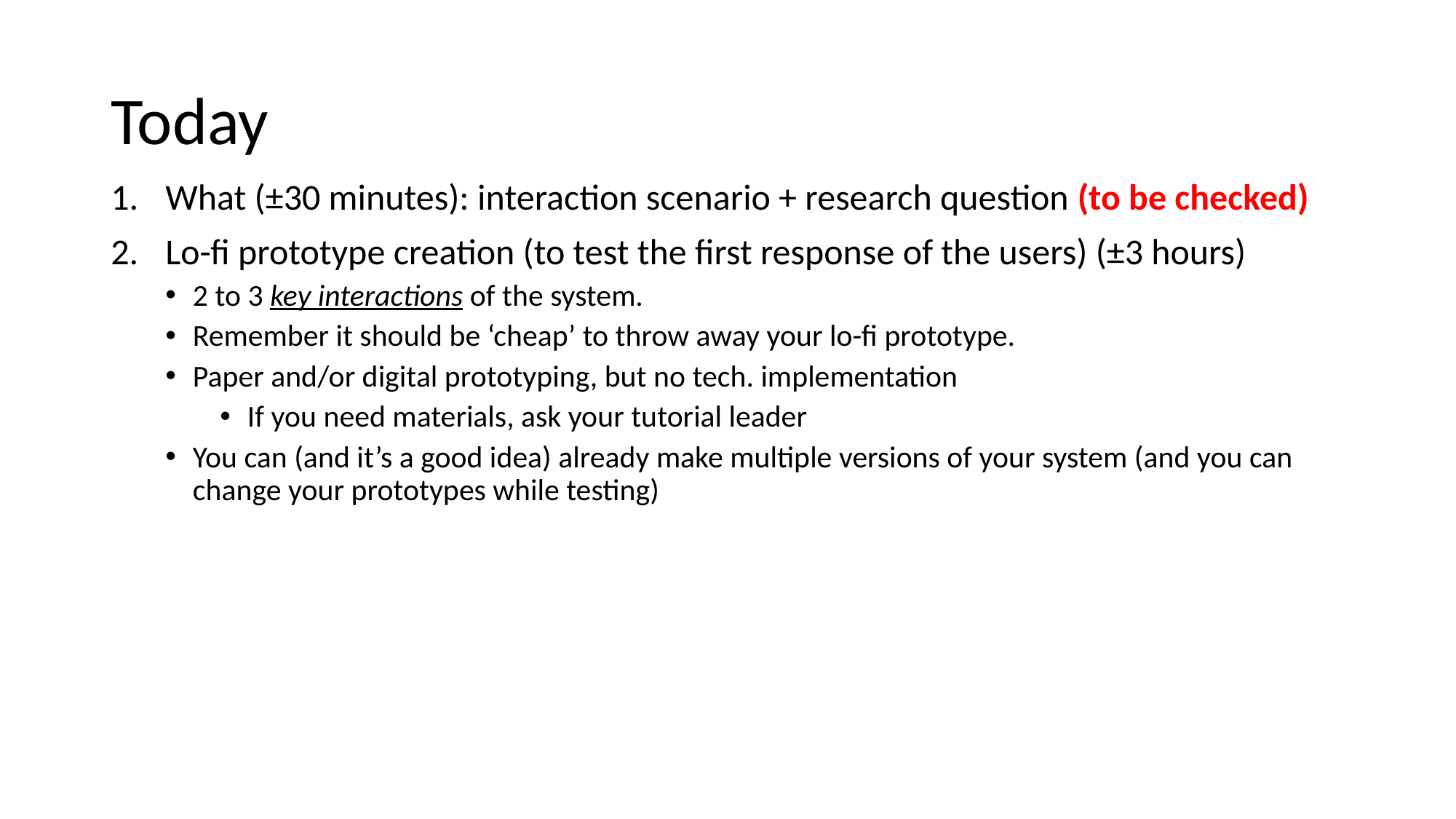

# Today
What (±30 minutes): interaction scenario + research question (to be checked)
Lo-fi prototype creation (to test the first response of the users) (±3 hours)
2 to 3 key interactions of the system.
Remember it should be ‘cheap’ to throw away your lo-fi prototype.
Paper and/or digital prototyping, but no tech. implementation
If you need materials, ask your tutorial leader
You can (and it’s a good idea) already make multiple versions of your system (and you can change your prototypes while testing)